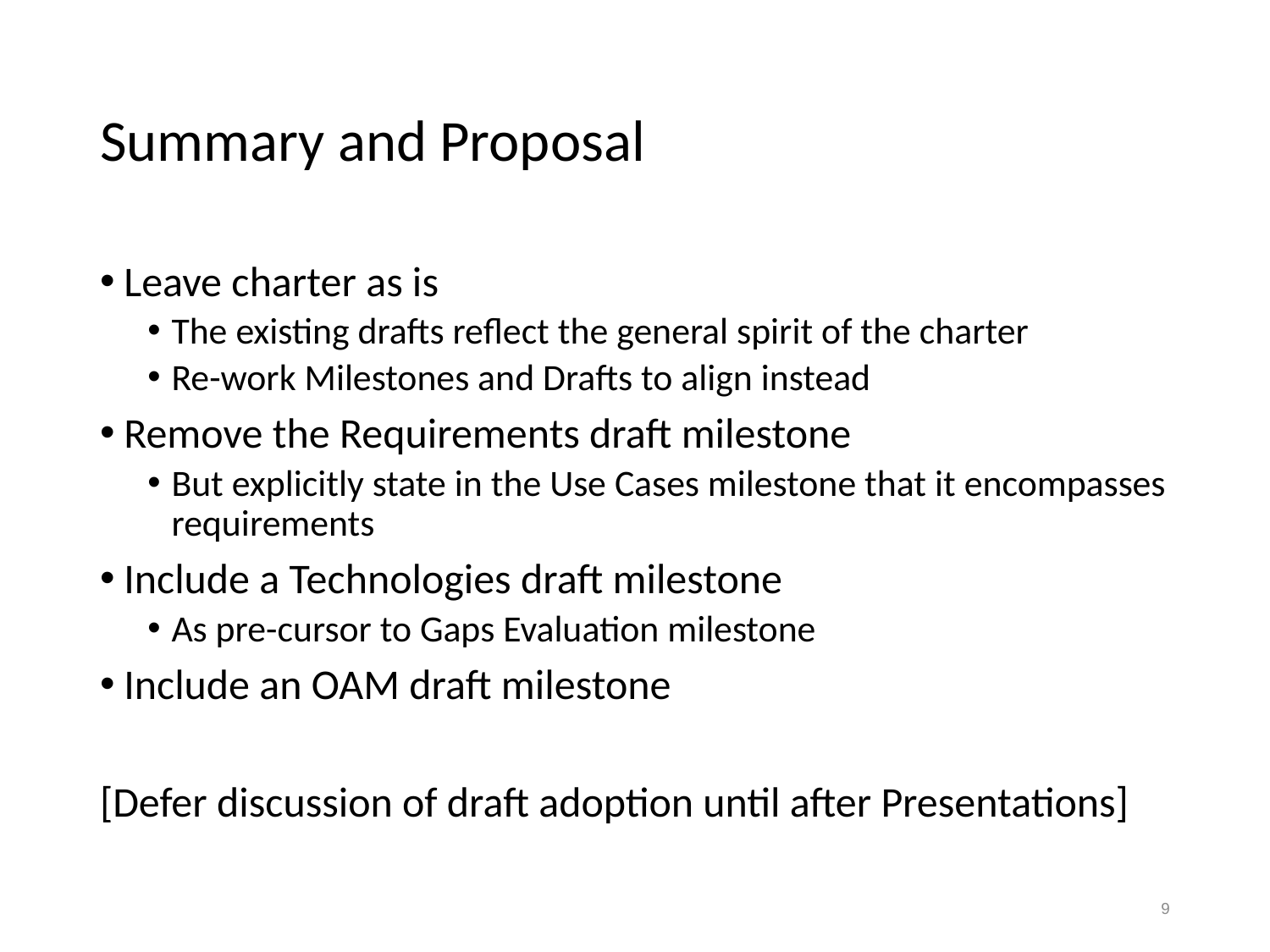

# Summary and Proposal
Leave charter as is
The existing drafts reflect the general spirit of the charter
Re-work Milestones and Drafts to align instead
Remove the Requirements draft milestone
But explicitly state in the Use Cases milestone that it encompasses requirements
Include a Technologies draft milestone
As pre-cursor to Gaps Evaluation milestone
Include an OAM draft milestone

[Defer discussion of draft adoption until after Presentations]
9